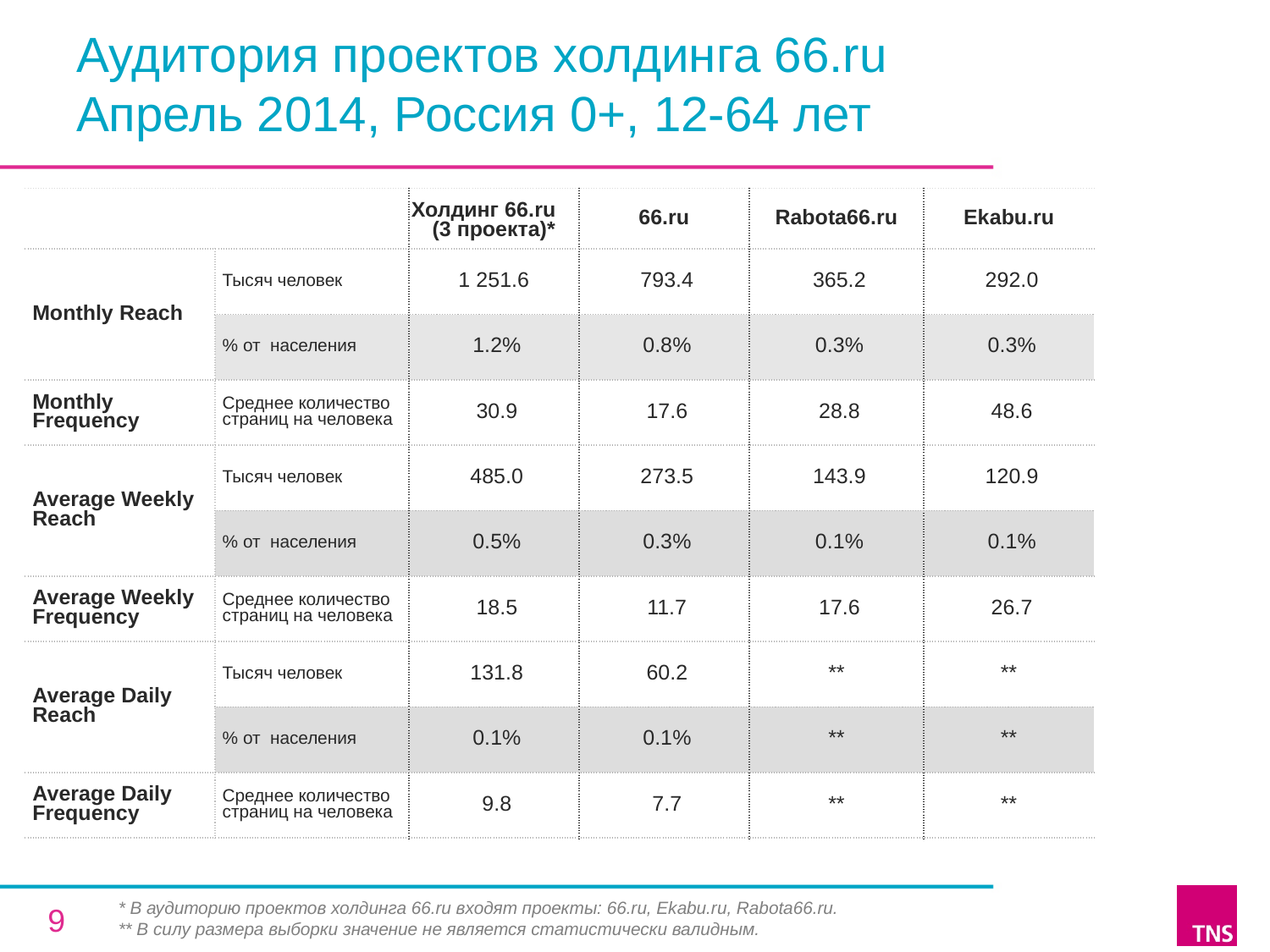

# Аудитория проектов холдинга 66.ru Апрель 2014, Россия 0+, 12-64 лет
|  |  | Холдинг 66.ru (3 проекта)\* | 66.ru | Rabota66.ru | Ekabu.ru |
| --- | --- | --- | --- | --- | --- |
| Monthly Reach | Тысяч человек | 1 251.6 | 793.4 | 365.2 | 292.0 |
|  | % от населения | 1.2% | 0.8% | 0.3% | 0.3% |
| Monthly Frequency | Среднее количество страниц на человека | 30.9 | 17.6 | 28.8 | 48.6 |
| Average Weekly Reach | Тысяч человек | 485.0 | 273.5 | 143.9 | 120.9 |
|  | % от населения | 0.5% | 0.3% | 0.1% | 0.1% |
| Average Weekly Frequency | Среднее количество страниц на человека | 18.5 | 11.7 | 17.6 | 26.7 |
| Average Daily Reach | Тысяч человек | 131.8 | 60.2 | \*\* | \*\* |
|  | % от населения | 0.1% | 0.1% | \*\* | \*\* |
| Average Daily Frequency | Среднее количество страниц на человека | 9.8 | 7.7 | \*\* | \*\* |
* В аудиторию проектов холдинга 66.ru входят проекты: 66.ru, Ekabu.ru, Rabota66.ru.
** В силу размера выборки значение не является статистически валидным.
9